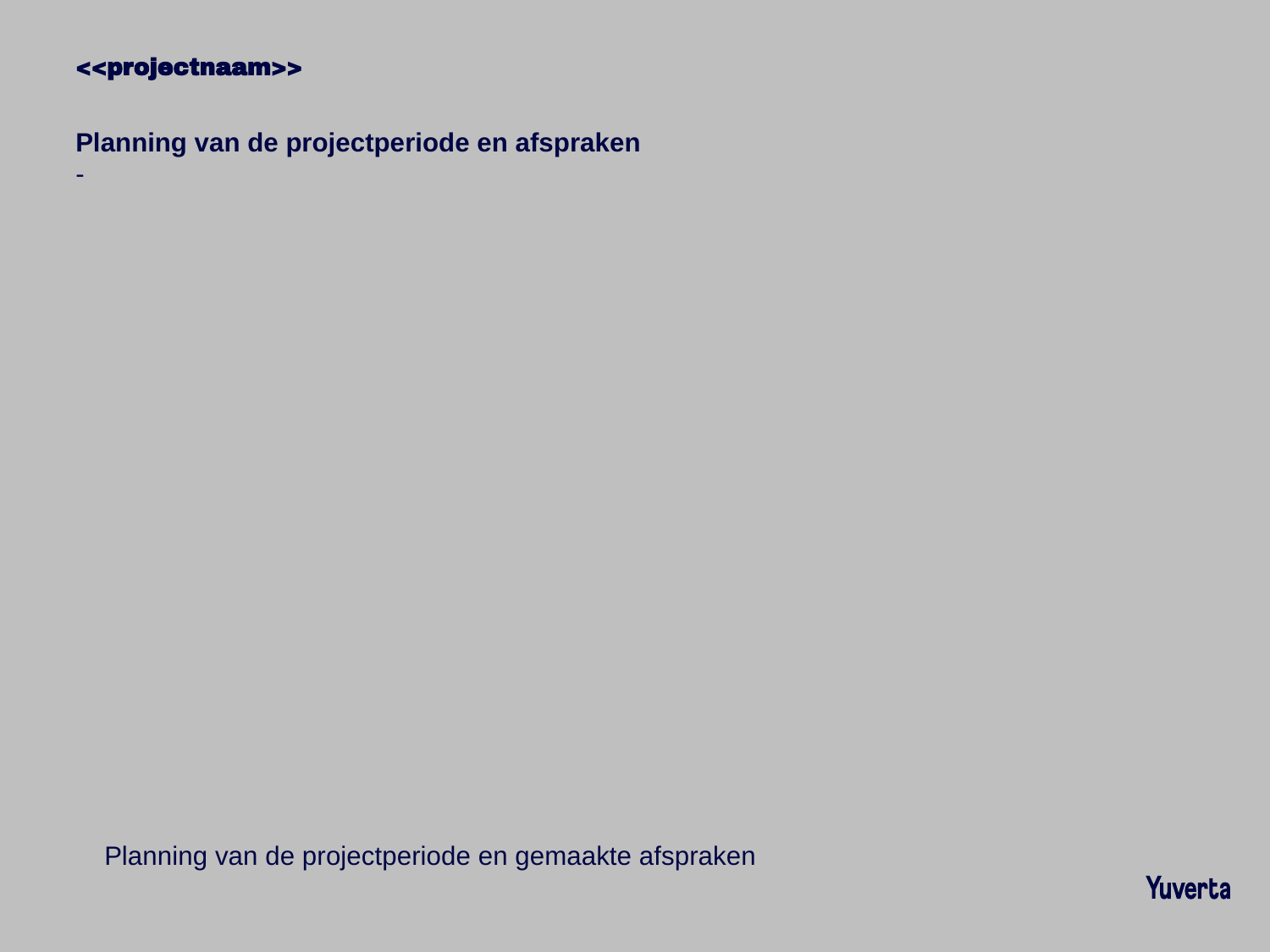

<<projectnaam>>
Planning van de projectperiode en afspraken
-

Planning van de projectperiode en gemaakte afspraken